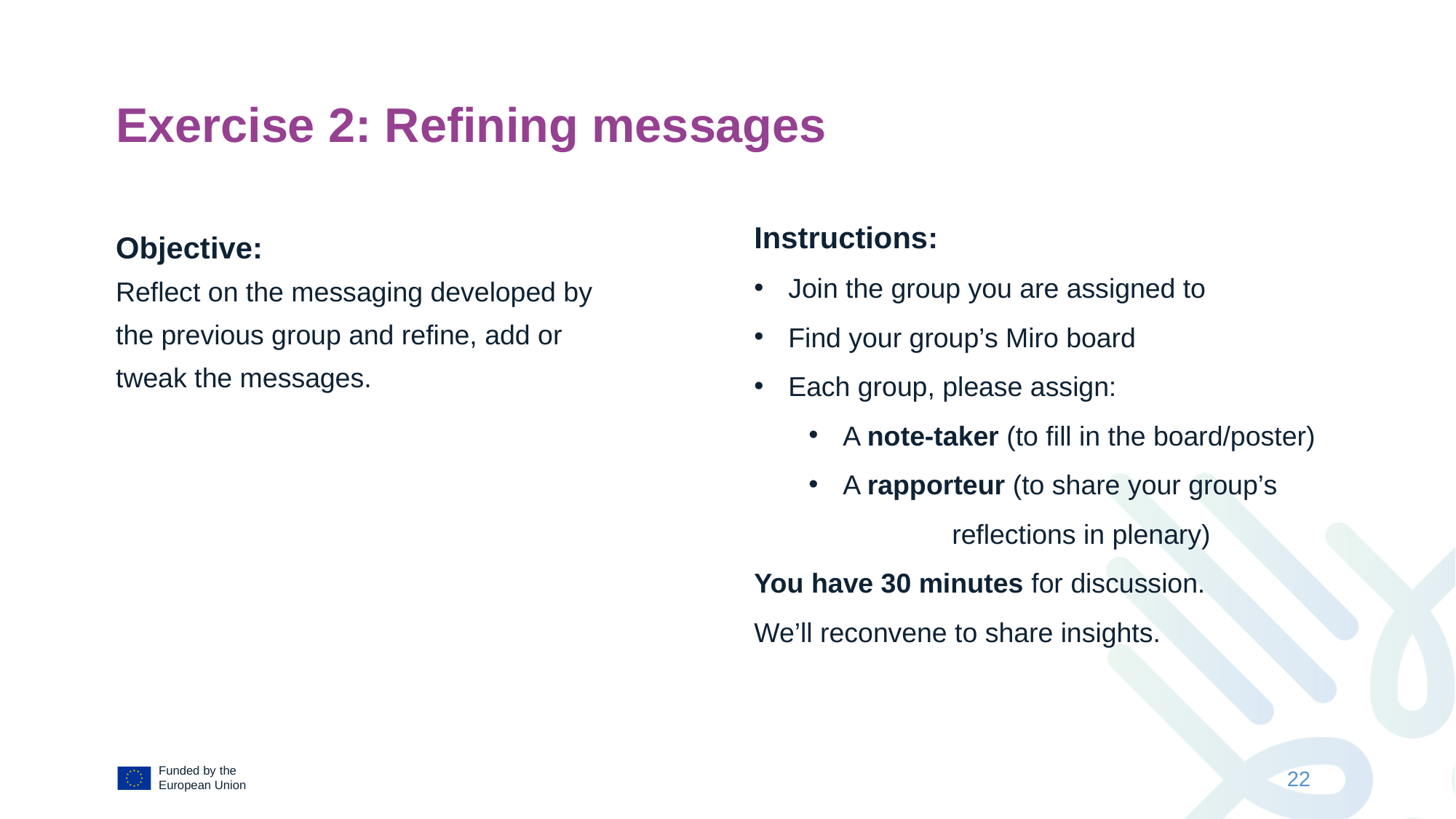

Exercise 2: Refining messages
Objective:
Reflect on the messaging developed by the previous group and refine, add or tweak the messages.
Instructions:
Join the group you are assigned to
Find your group’s Miro board
Each group, please assign:
A note-taker (to fill in the board/poster)
A rapporteur (to share your group’s 	reflections in plenary)
You have 30 minutes for discussion.
We’ll reconvene to share insights.

22